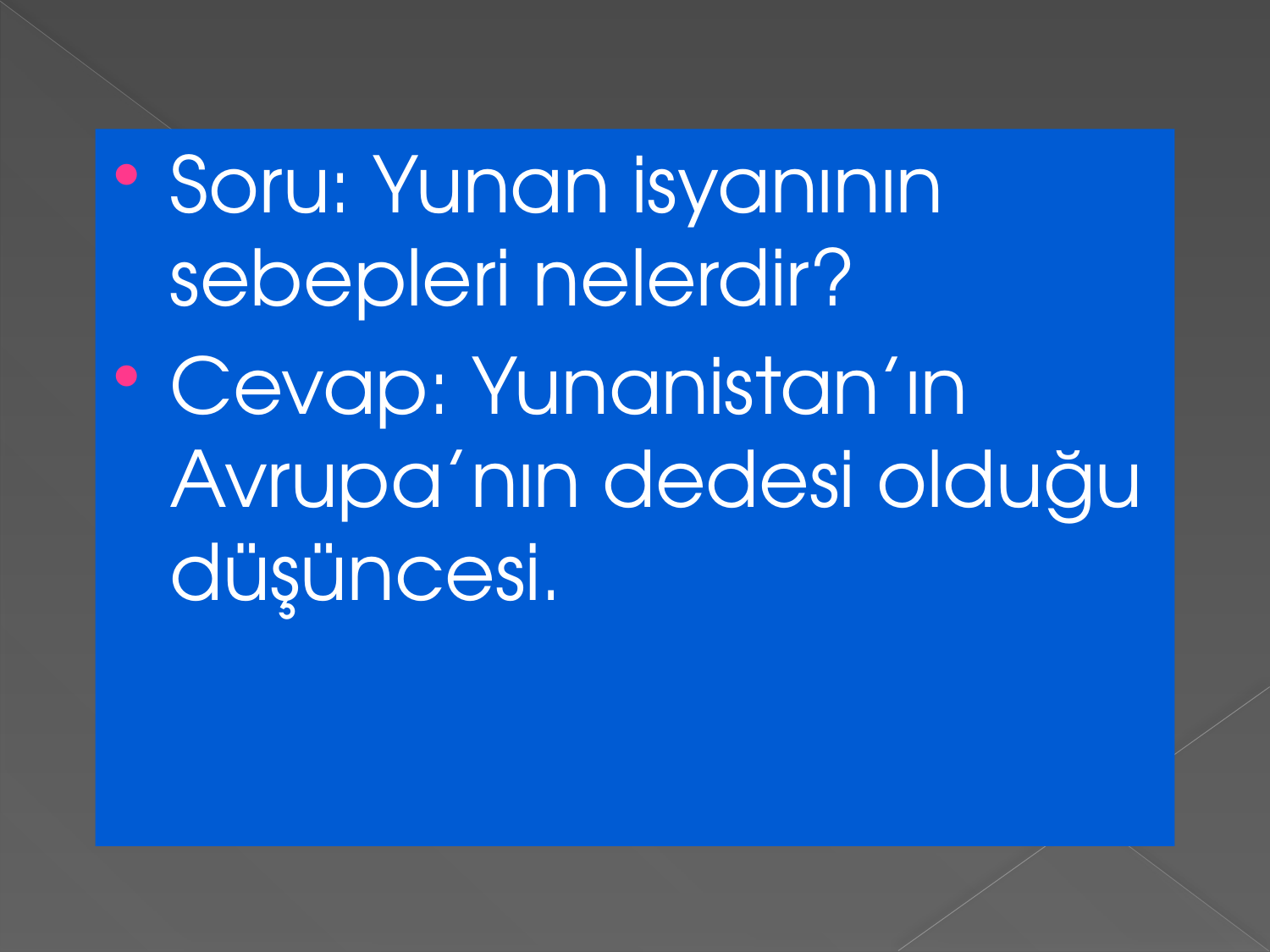

Soru: Yunan isyanının sebepleri nelerdir?
Cevap: Yunanistan’ın Avrupa’nın dedesi olduğu düşüncesi.